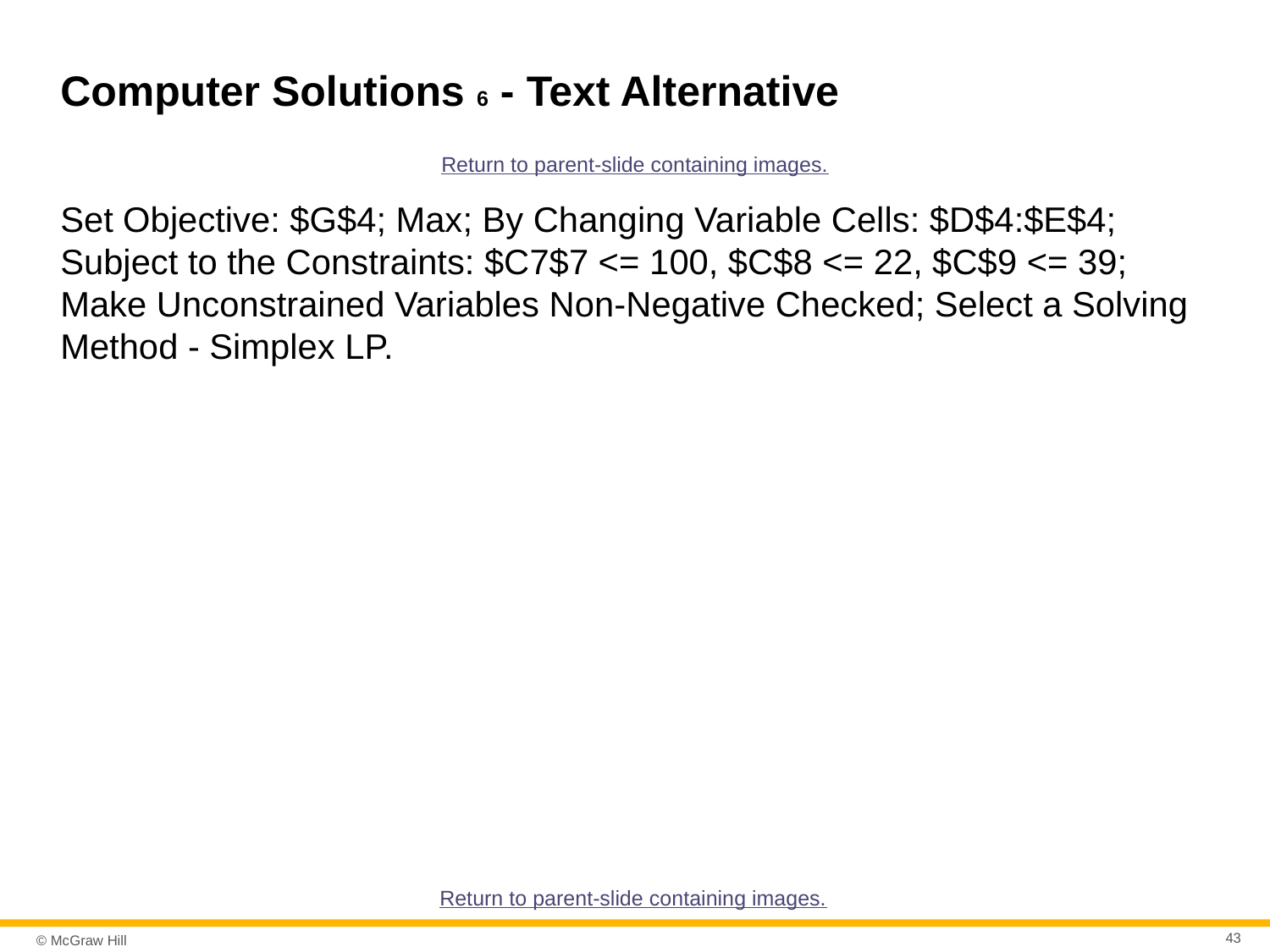

# Computer Solutions 6 - Text Alternative
Return to parent-slide containing images.
Set Objective: $G$4; Max; By Changing Variable Cells: $D$4:$E$4; Subject to the Constraints: $C7$7 <= 100, $C$8 <= 22, $C$9 <= 39; Make Unconstrained Variables Non-Negative Checked; Select a Solving Method - Simplex LP.
Return to parent-slide containing images.